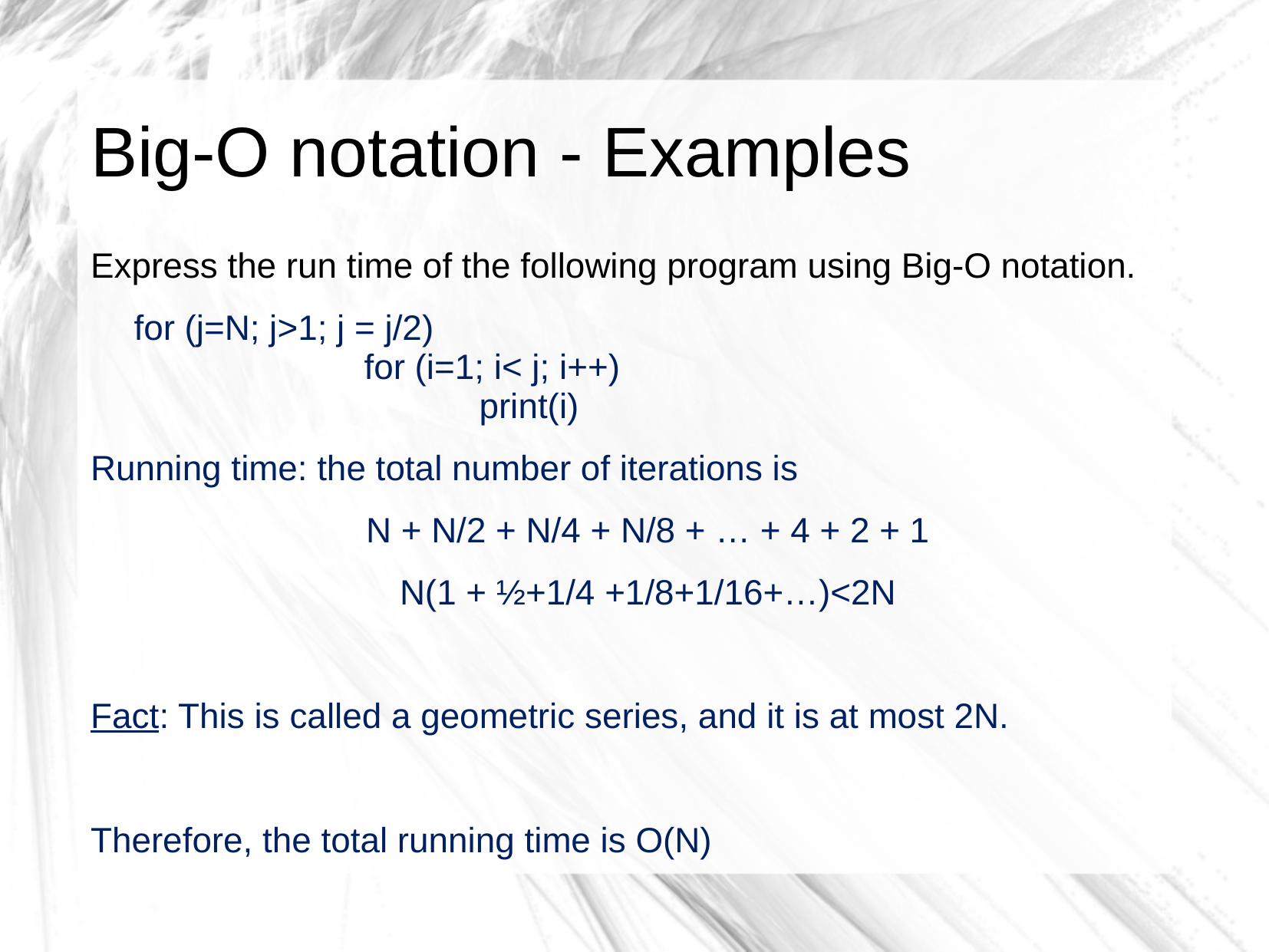

# Big-O notation - Examples
Express the run time of the following program using Big-O notation.
	for (j=N; j>1; j = j/2)
		for (i=1; i< j; i++)
			print(i)
Running time: the total number of iterations is
N + N/2 + N/4 + N/8 + … + 4 + 2 + 1
N(1 + ½+1/4 +1/8+1/16+…)<2N

Fact: This is called a geometric series, and it is at most 2N.

Therefore, the total running time is O(N)